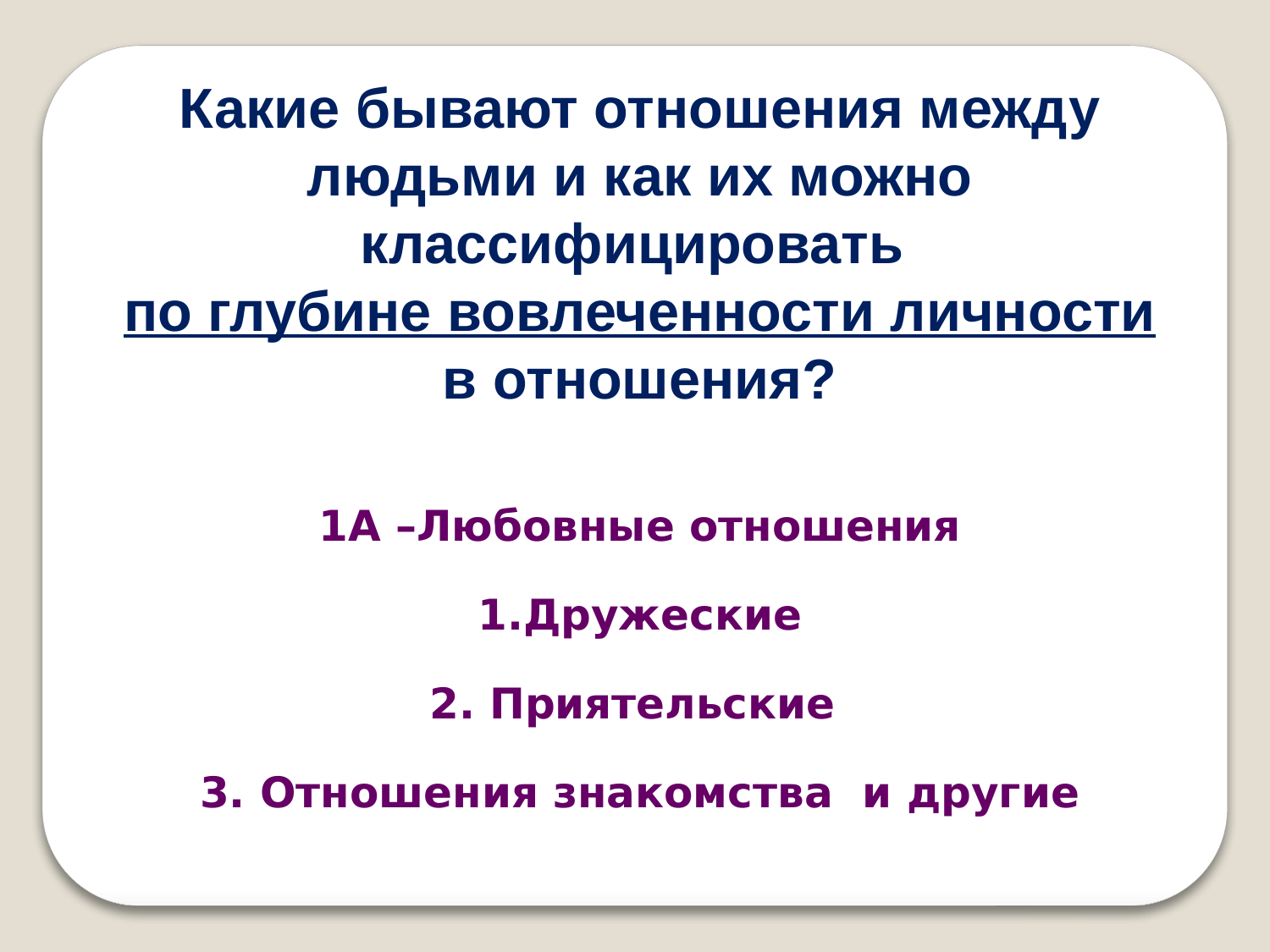

Какие бывают отношения между людьми и как их можно классифицировать
по глубине вовлеченности личности
 в отношения?

1А –Любовные отношения

Дружеские

2. Приятельские

3. Отношения знакомства  и другие